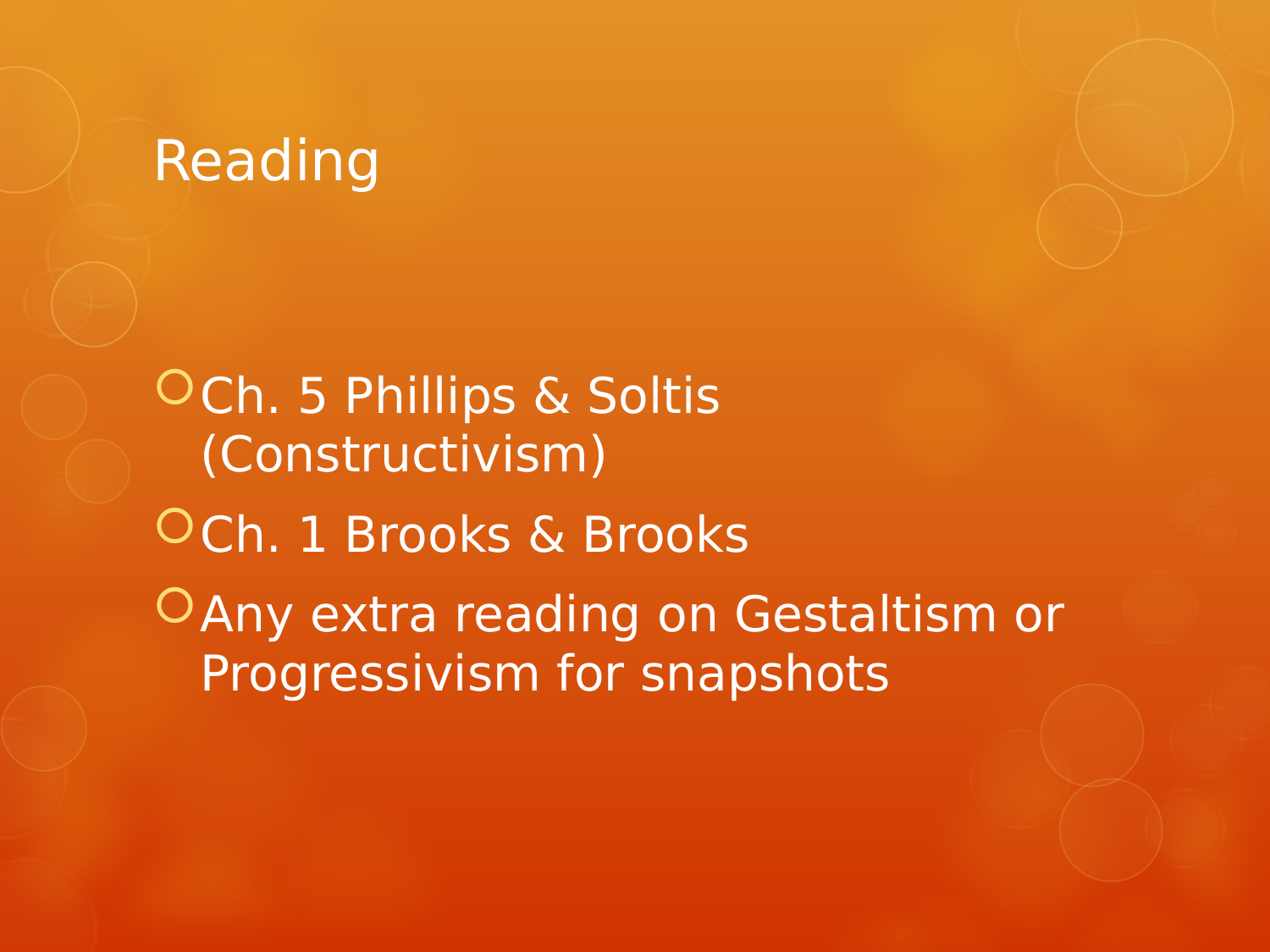

# Reading
Ch. 5 Phillips & Soltis (Constructivism)
Ch. 1 Brooks & Brooks
Any extra reading on Gestaltism or Progressivism for snapshots